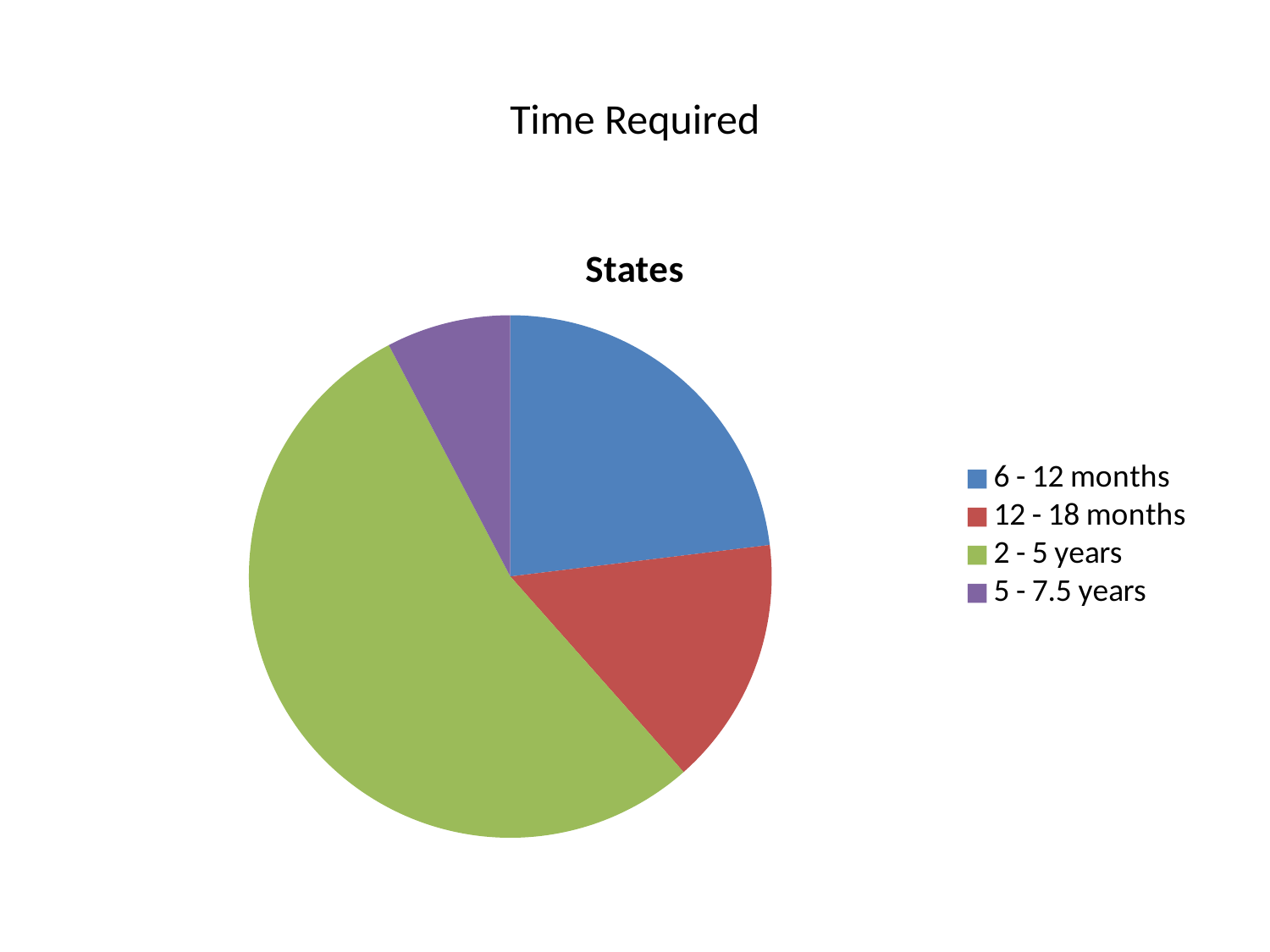

# Time Required

### Chart:

| Category | States |
|---|---|
| 6 - 12 months | 3.0 |
| 12 - 18 months | 2.0 |
| 2 - 5 years | 7.0 |
| 5 - 7.5 years | 1.0 |